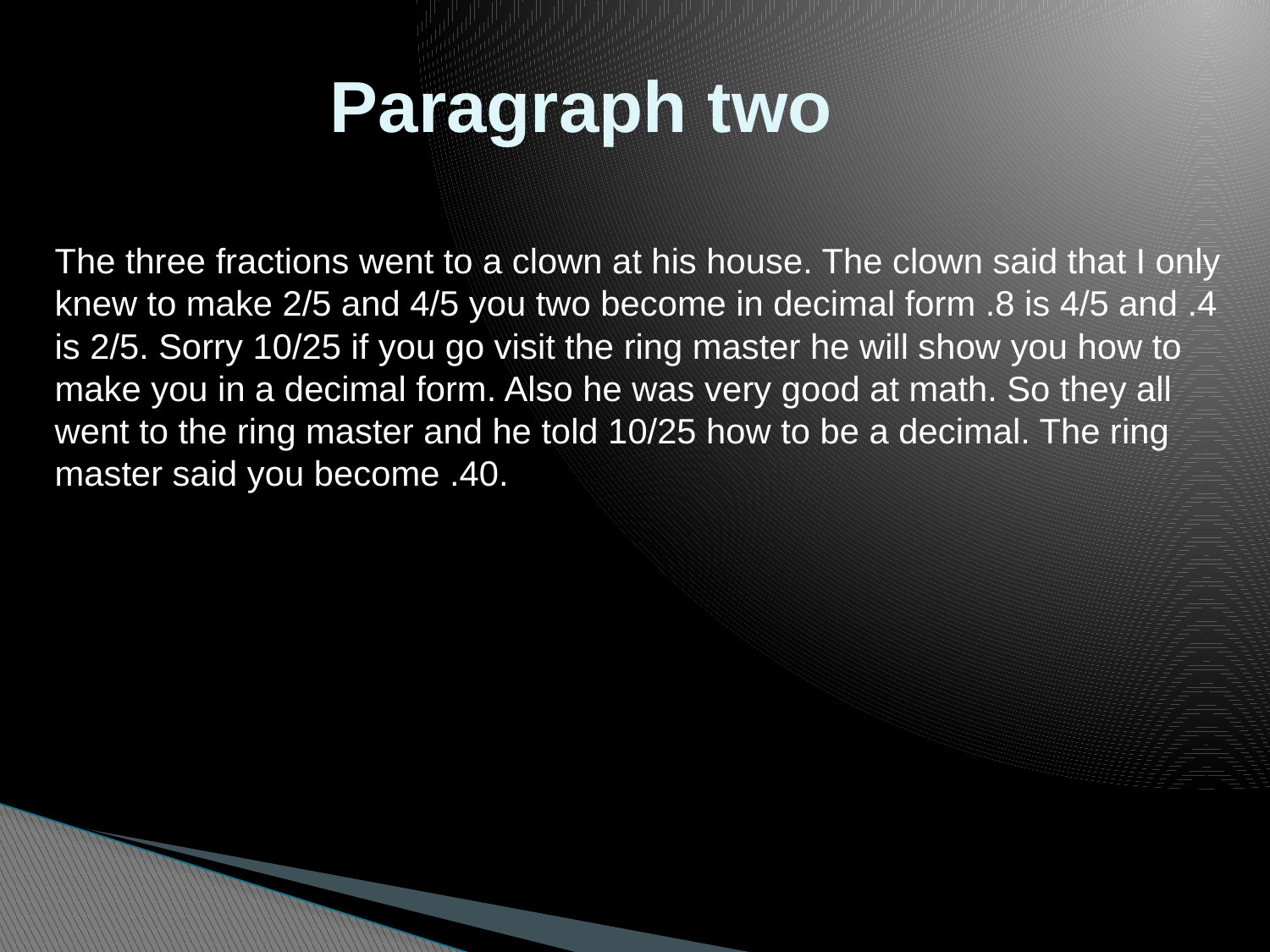

# Paragraph two
The three fractions went to a clown at his house. The clown said that I only knew to make 2/5 and 4/5 you two become in decimal form .8 is 4/5 and .4 is 2/5. Sorry 10/25 if you go visit the ring master he will show you how to make you in a decimal form. Also he was very good at math. So they all went to the ring master and he told 10/25 how to be a decimal. The ring master said you become .40.